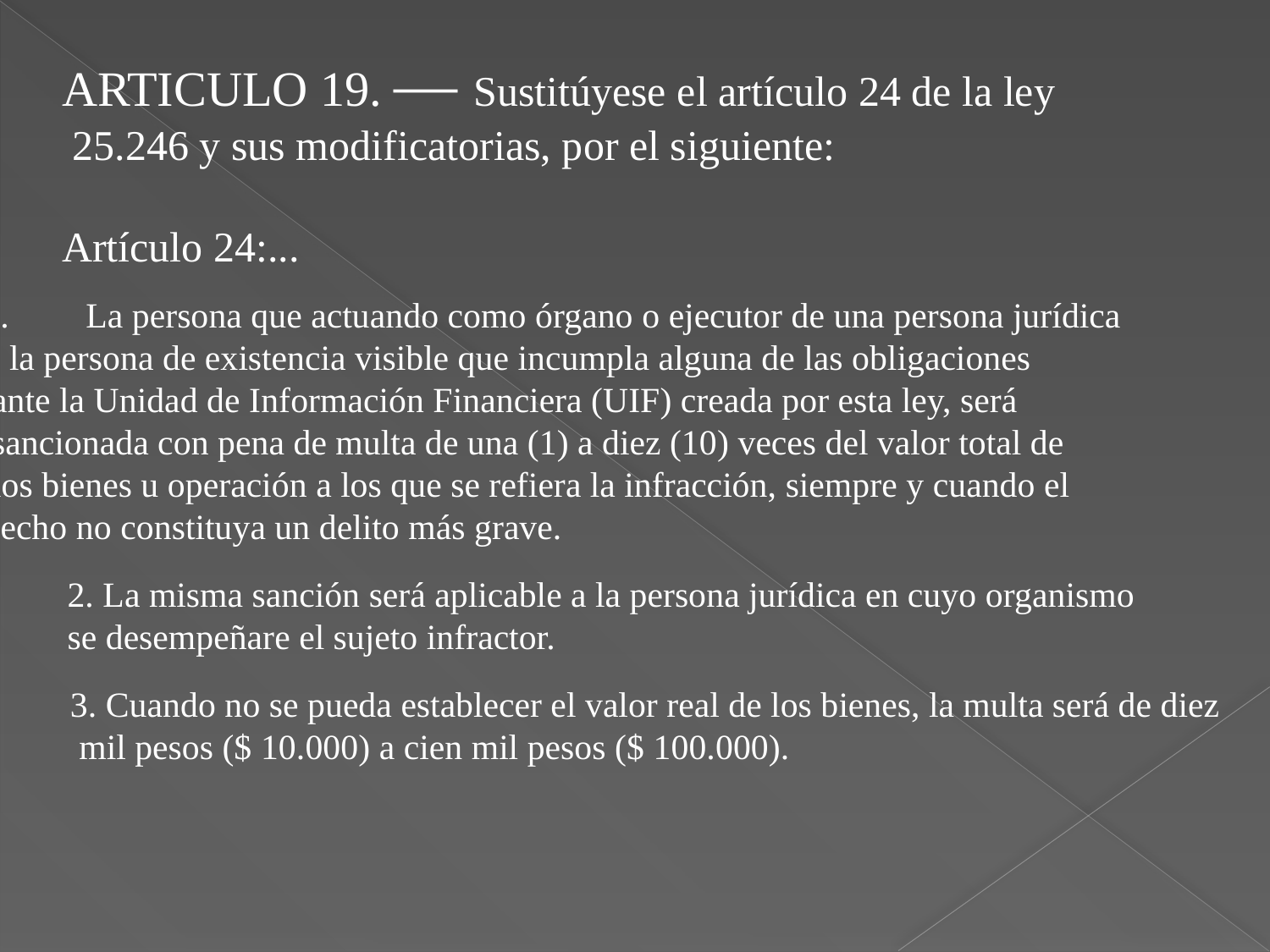

ARTICULO 19. — Sustitúyese el artículo 24 de la ley
 25.246 y sus modificatorias, por el siguiente:

Artículo 24:...

La persona que actuando como órgano o ejecutor de una persona jurídica
o la persona de existencia visible que incumpla alguna de las obligaciones
 ante la Unidad de Información Financiera (UIF) creada por esta ley, será
 sancionada con pena de multa de una (1) a diez (10) veces del valor total de
 los bienes u operación a los que se refiera la infracción, siempre y cuando el
hecho no constituya un delito más grave.

2. La misma sanción será aplicable a la persona jurídica en cuyo organismo se desempeñare el sujeto infractor.

3. Cuando no se pueda establecer el valor real de los bienes, la multa será de diez
 mil pesos ($ 10.000) a cien mil pesos ($ 100.000).